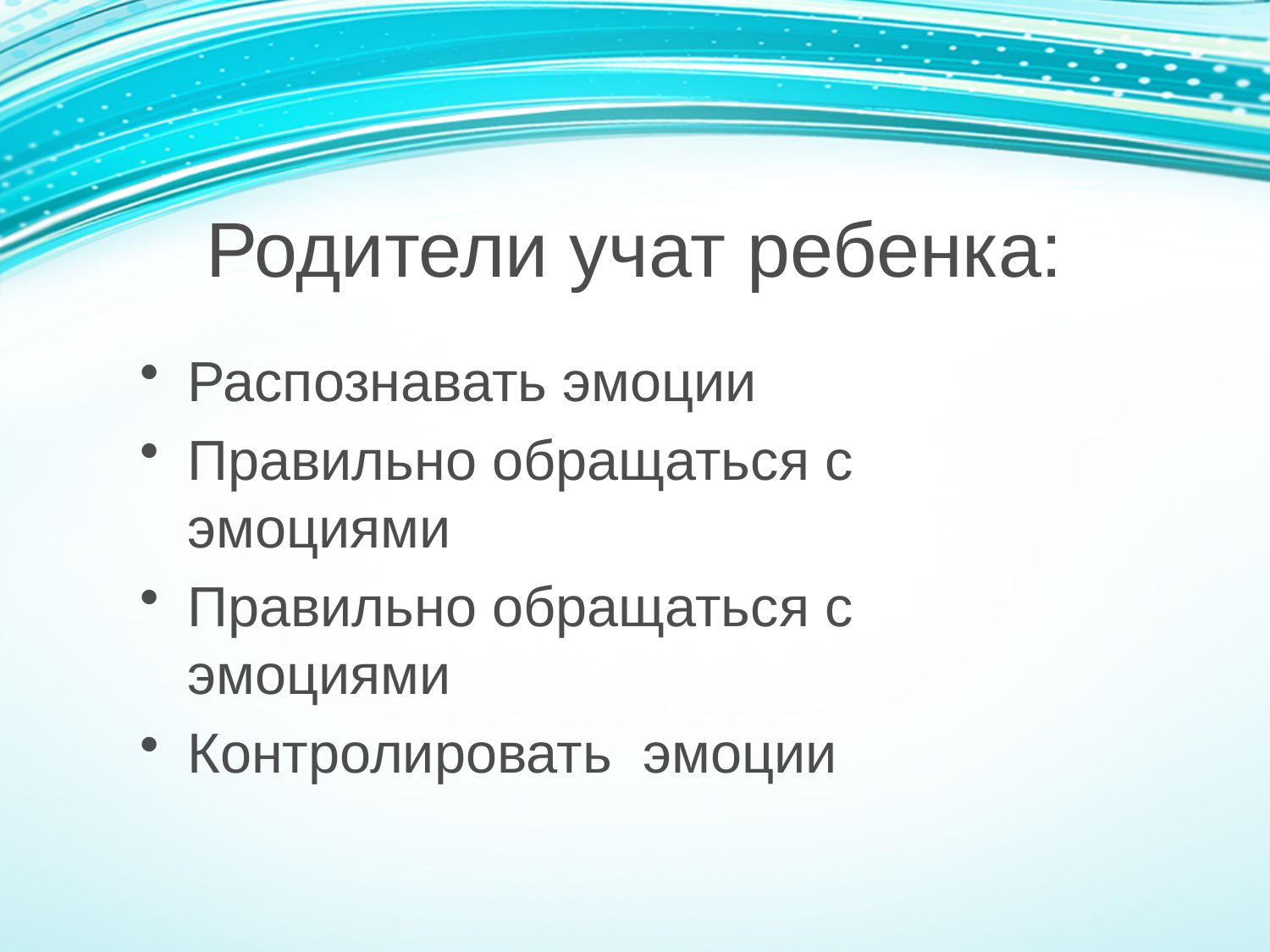

# Родители учат ребенка:
Распознавать эмоции
Правильно обращаться с эмоциями
Правильно обращаться с эмоциями
Контролировать  эмоции